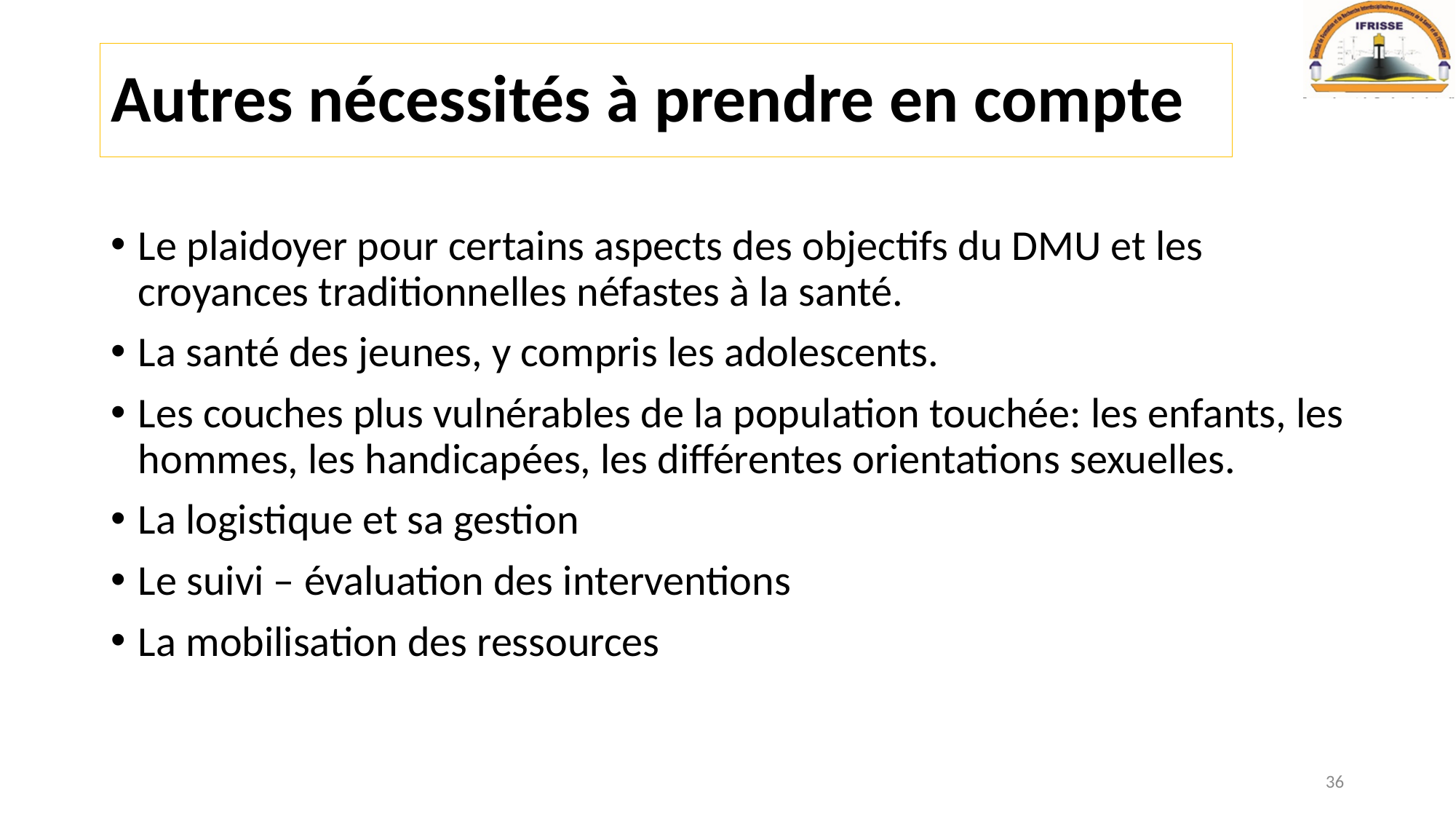

# Autres nécessités à prendre en compte
Le plaidoyer pour certains aspects des objectifs du DMU et les croyances traditionnelles néfastes à la santé.
La santé des jeunes, y compris les adolescents.
Les couches plus vulnérables de la population touchée: les enfants, les hommes, les handicapées, les différentes orientations sexuelles.
La logistique et sa gestion
Le suivi – évaluation des interventions
La mobilisation des ressources

36